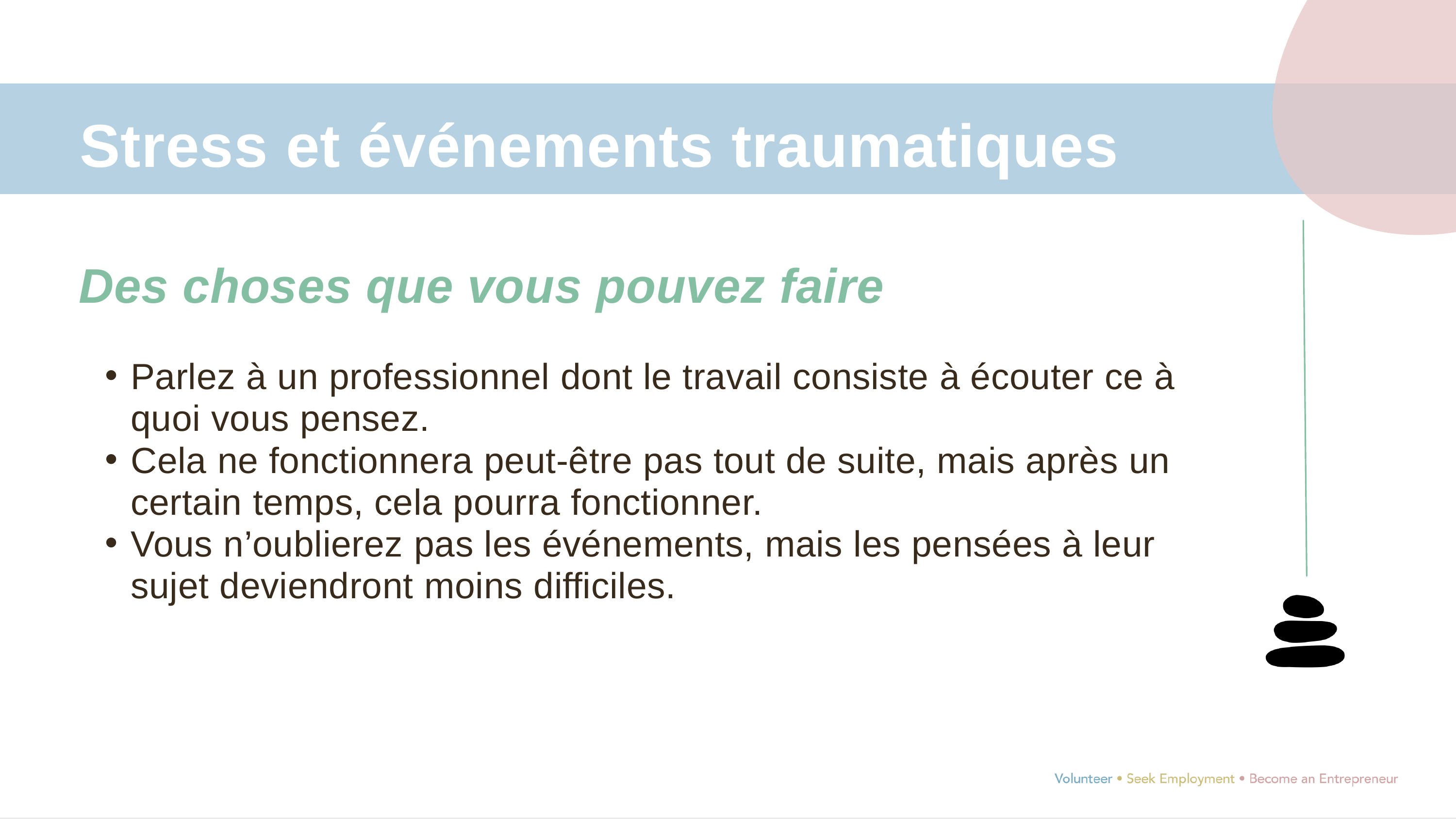

Stress et événements traumatiques

Des choses que vous pouvez faire

Parlez à un professionnel dont le travail consiste à écouter ce à quoi vous pensez.
Cela ne fonctionnera peut-être pas tout de suite, mais après un certain temps, cela pourra fonctionner.
Vous n’oublierez pas les événements, mais les pensées à leur sujet deviendront moins difficiles.